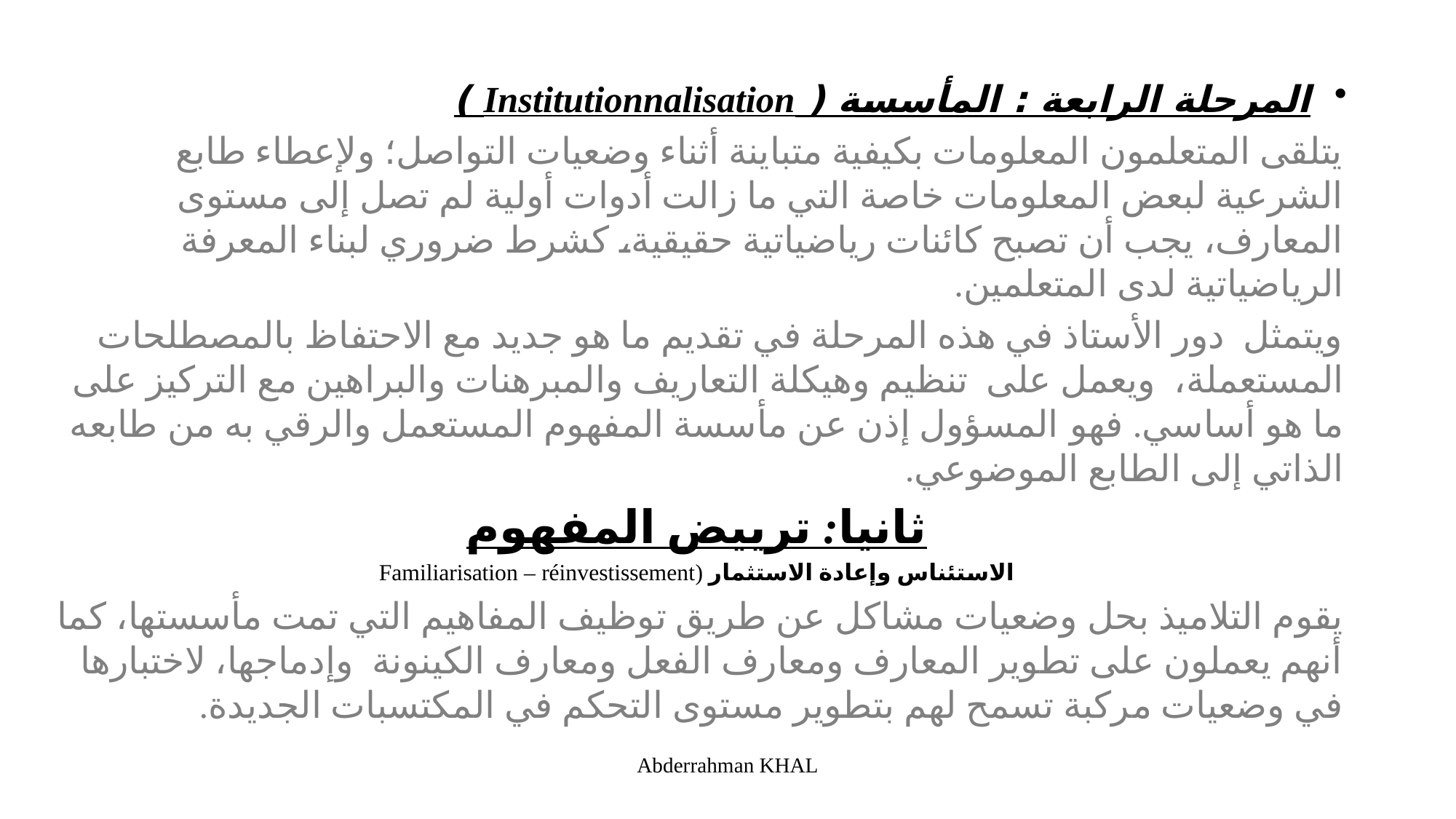

المرحلة الرابعة : المأسسة ( Institutionnalisation )
يتلقى المتعلمون المعلومات بكيفية متباينة أثناء وضعيات التواصل؛ ولإعطاء طابع الشرعية لبعض المعلومات خاصة التي ما زالت أدوات أولية لم تصل إلى مستوى المعارف، يجب أن تصبح كائنات رياضياتية حقيقية، كشرط ضروري لبناء المعرفة الرياضياتية لدى المتعلمين.
ويتمثل  دور الأستاذ في هذه المرحلة في تقديم ما هو جديد مع الاحتفاظ بالمصطلحات  المستعملة،  ويعمل على  تنظيم وهيكلة التعاريف والمبرهنات والبراهين مع التركيز على ما هو أساسي. فهو المسؤول إذن عن مأسسة المفهوم المستعمل والرقي به من طابعه الذاتي إلى الطابع الموضوعي.
ثانيا: ترييض المفهوم
الاستئناس وإعادة الاستثمار (Familiarisation – réinvestissement
يقوم التلاميذ بحل وضعيات مشاكل عن طريق توظيف المفاهيم التي تمت مأسستها، كما أنهم يعملون على تطوير المعارف ومعارف الفعل ومعارف الكينونة  وإدماجها، لاختبارها في وضعيات مركبة تسمح لهم بتطوير مستوى التحكم في المكتسبات الجديدة.

Abderrahman KHAL